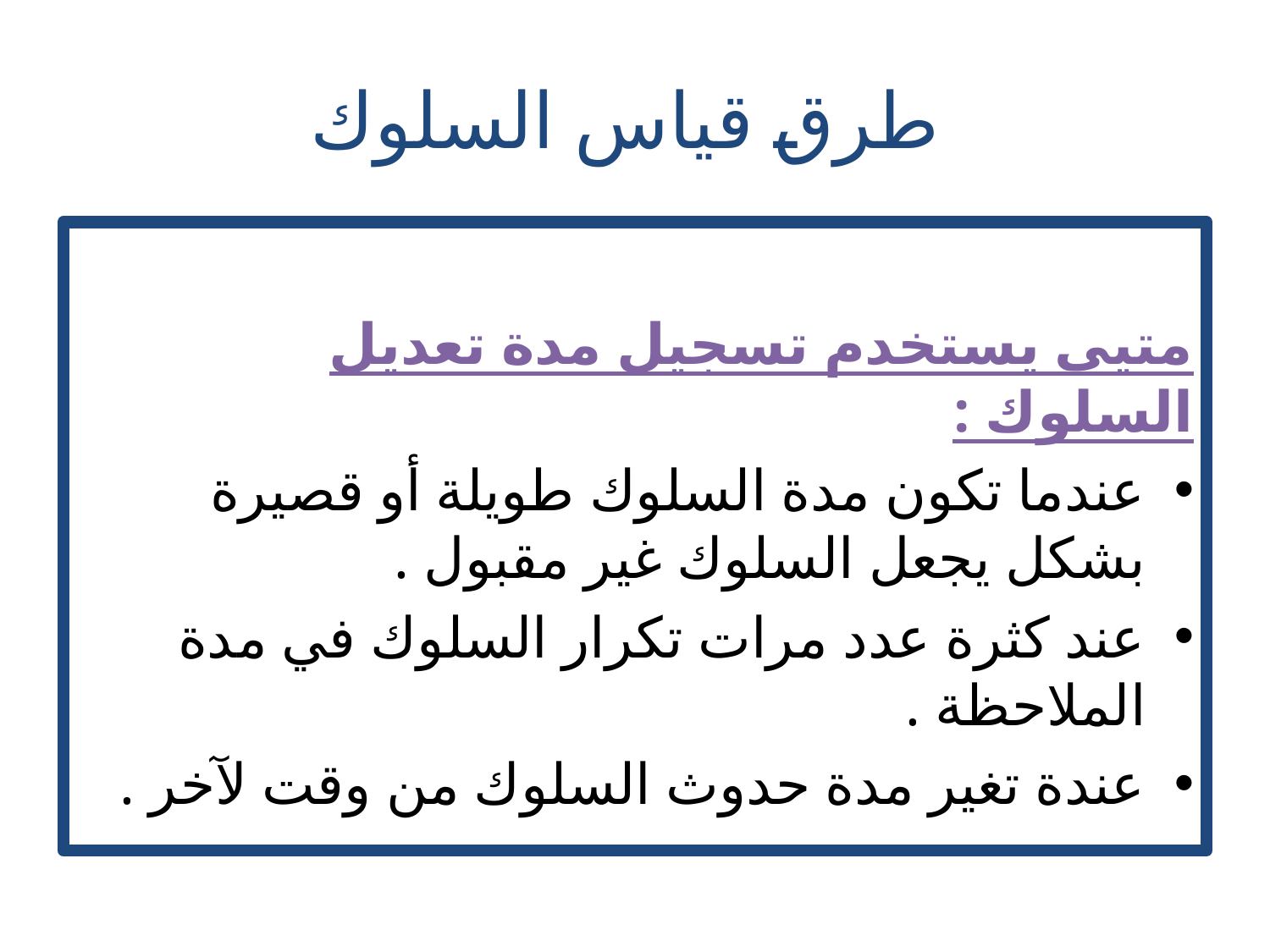

# طرق قياس السلوك

متيى يستخدم تسجيل مدة تعديل السلوك :
عندما تكون مدة السلوك طويلة أو قصيرة بشكل يجعل السلوك غير مقبول .
عند كثرة عدد مرات تكرار السلوك في مدة الملاحظة .
عندة تغير مدة حدوث السلوك من وقت لآخر .